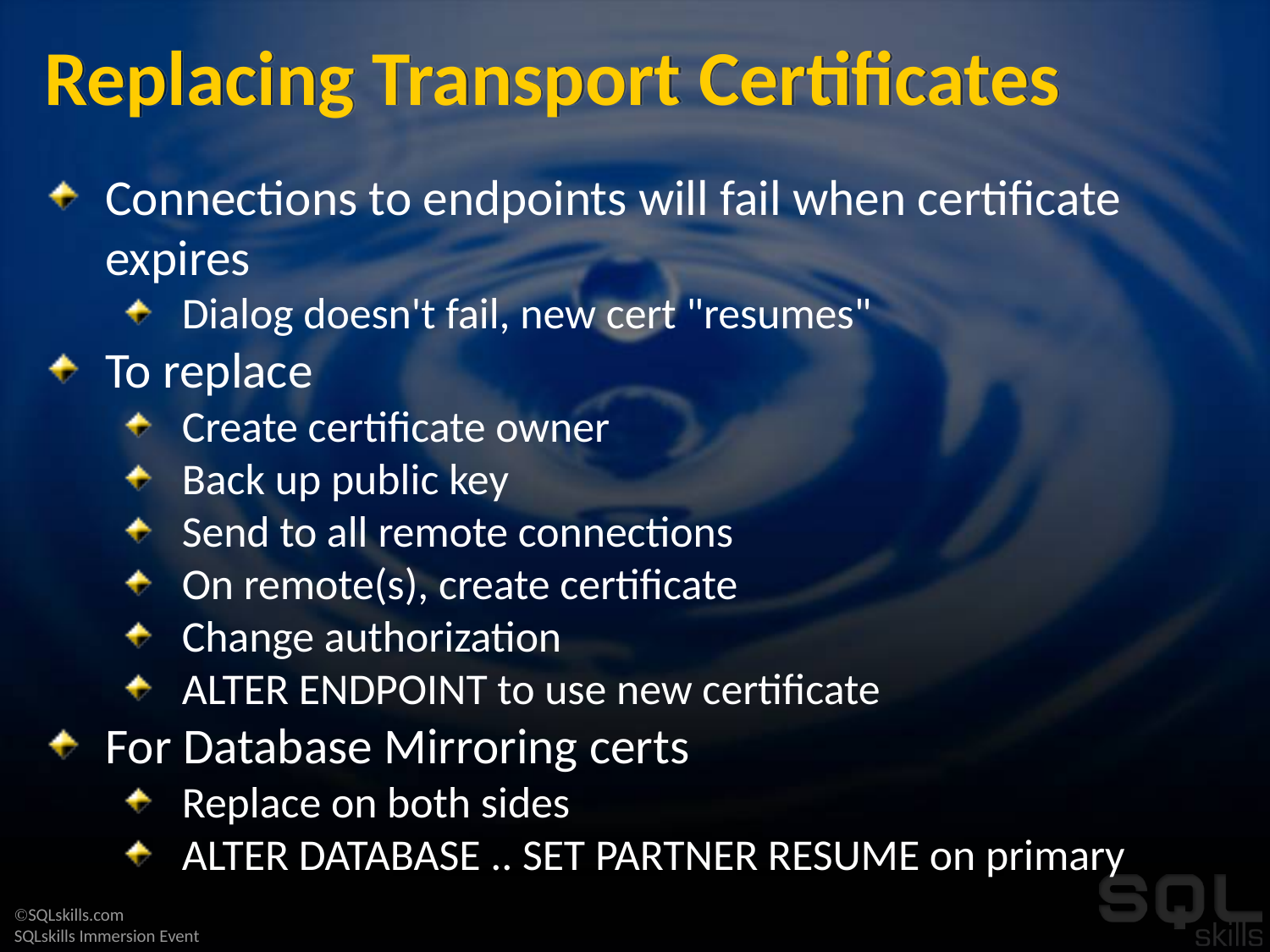

# Replacing Transport Certificates
Connections to endpoints will fail when certificate expires
Dialog doesn't fail, new cert "resumes"
To replace
Create certificate owner
Back up public key
Send to all remote connections
On remote(s), create certificate
Change authorization
ALTER ENDPOINT to use new certificate
For Database Mirroring certs
Replace on both sides
ALTER DATABASE .. SET PARTNER RESUME on primary